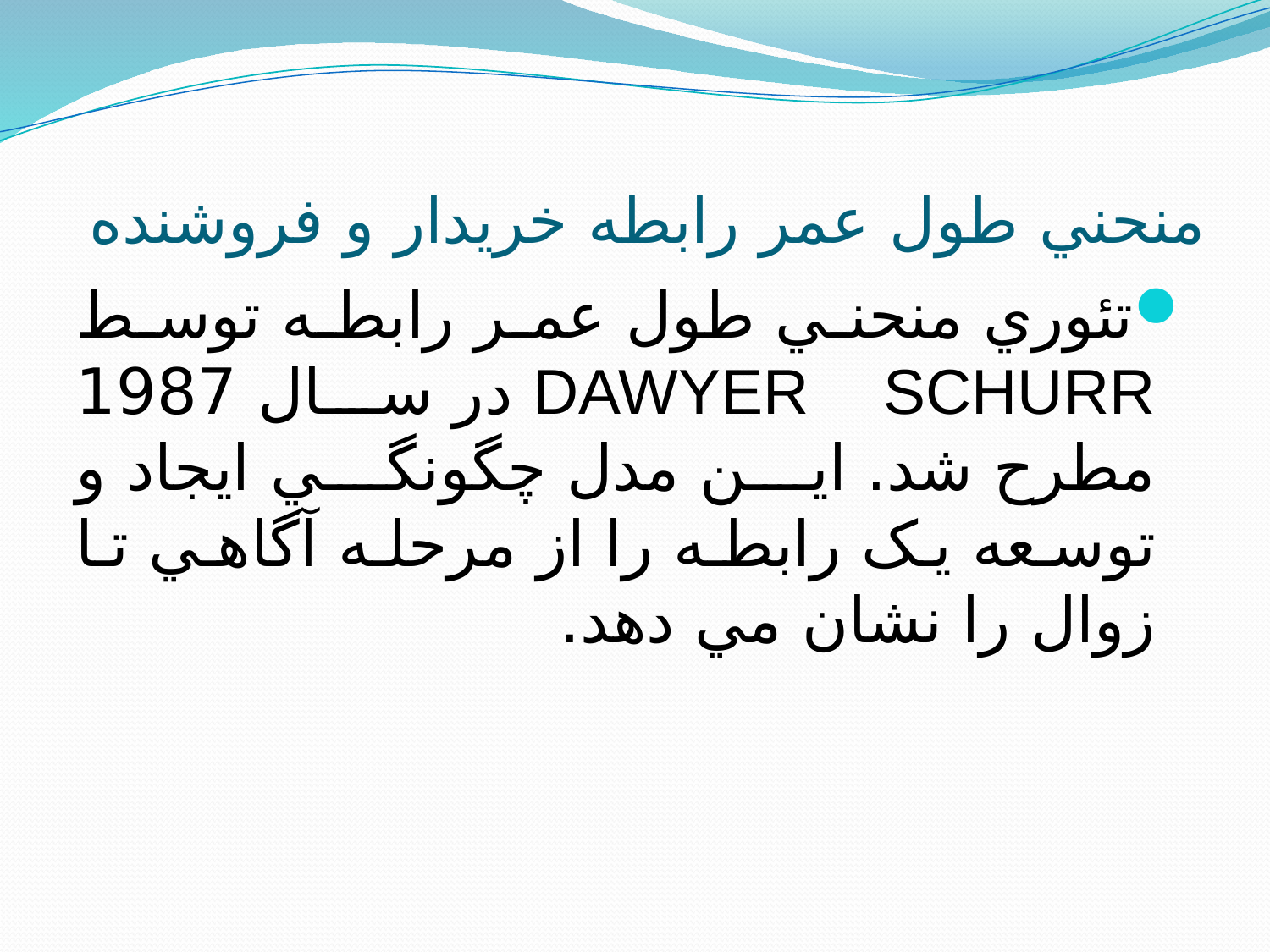

# منحني طول عمر رابطه خريدار و فروشنده
تئوري منحني طول عمر رابطه توسط DAWYER SCHURR در سال 1987 مطرح شد. اين مدل چگونگي ايجاد و توسعه يک رابطه را از مرحله آگاهي تا زوال را نشان مي دهد.